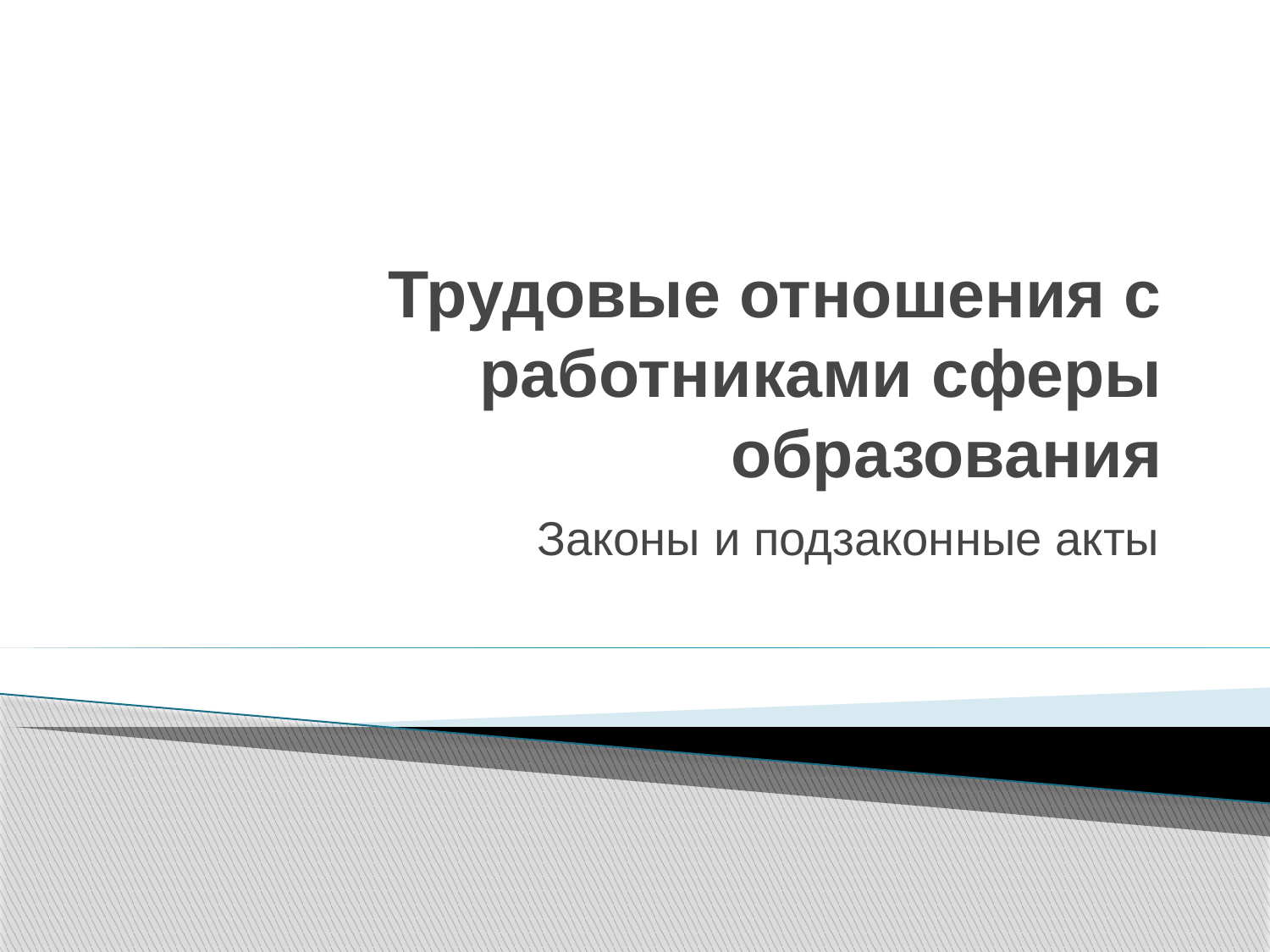

# Трудовые отношения с работниками сферы образования
Законы и подзаконные акты